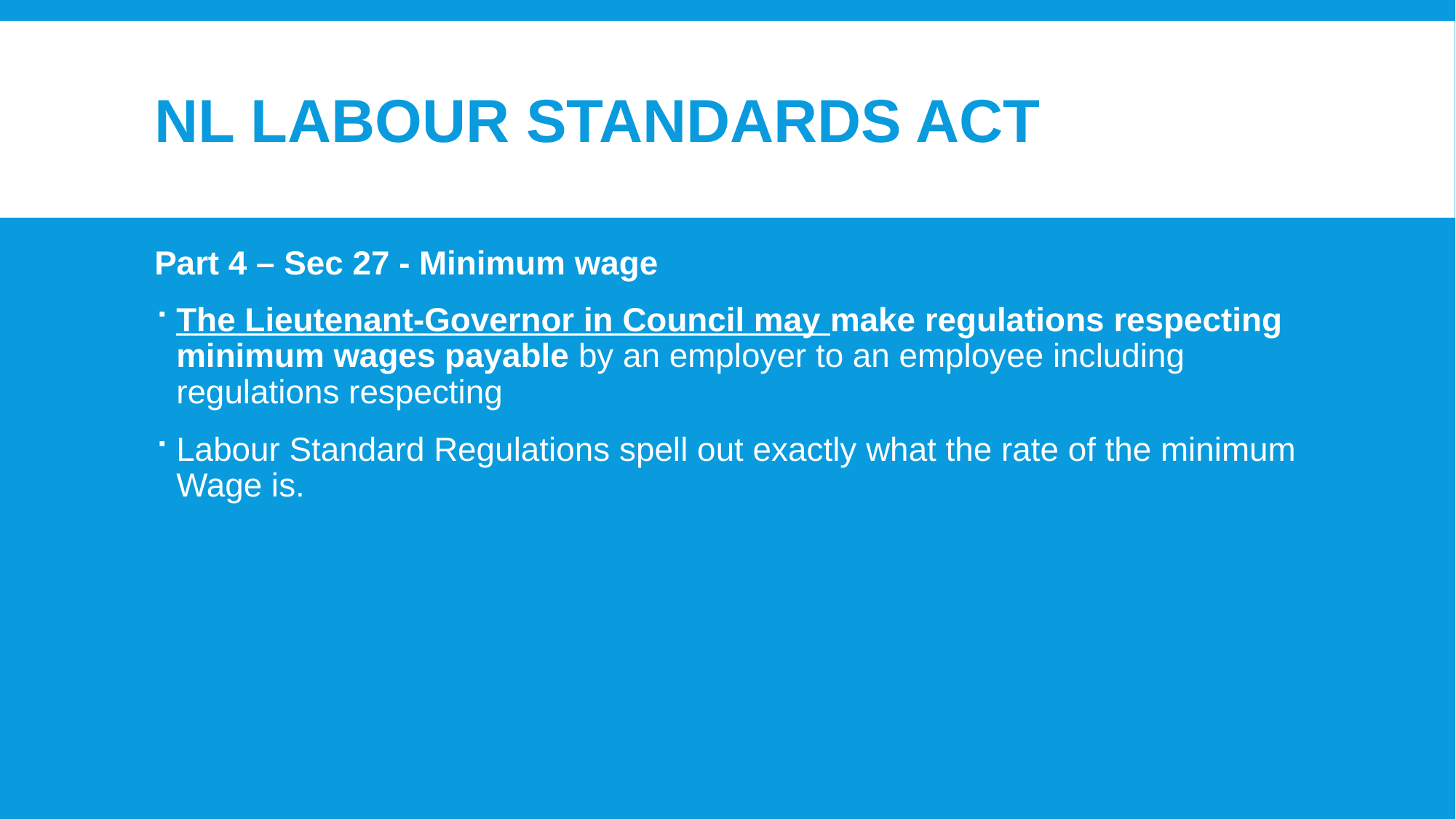

# NL Labour Standards Act
Part 4 – Sec 27 - Minimum wage
The Lieutenant-Governor in Council may make regulations respecting minimum wages payable by an employer to an employee including regulations respecting
Labour Standard Regulations spell out exactly what the rate of the minimum Wage is.